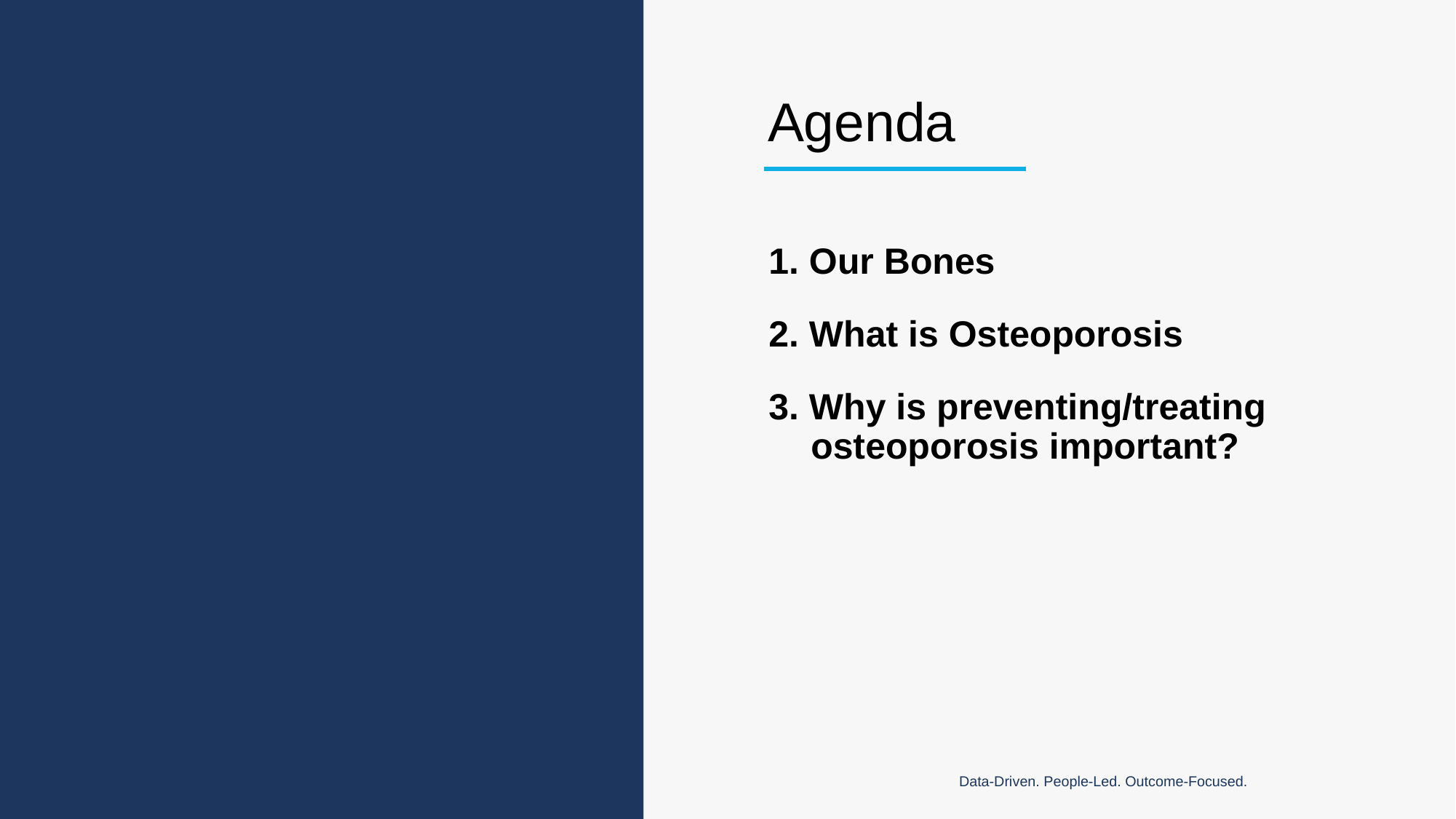

Agenda
1. Our Bones
2. What is Osteoporosis
3. Why is preventing/treating osteoporosis important?

Data-Driven. People-Led. Outcome-Focused.